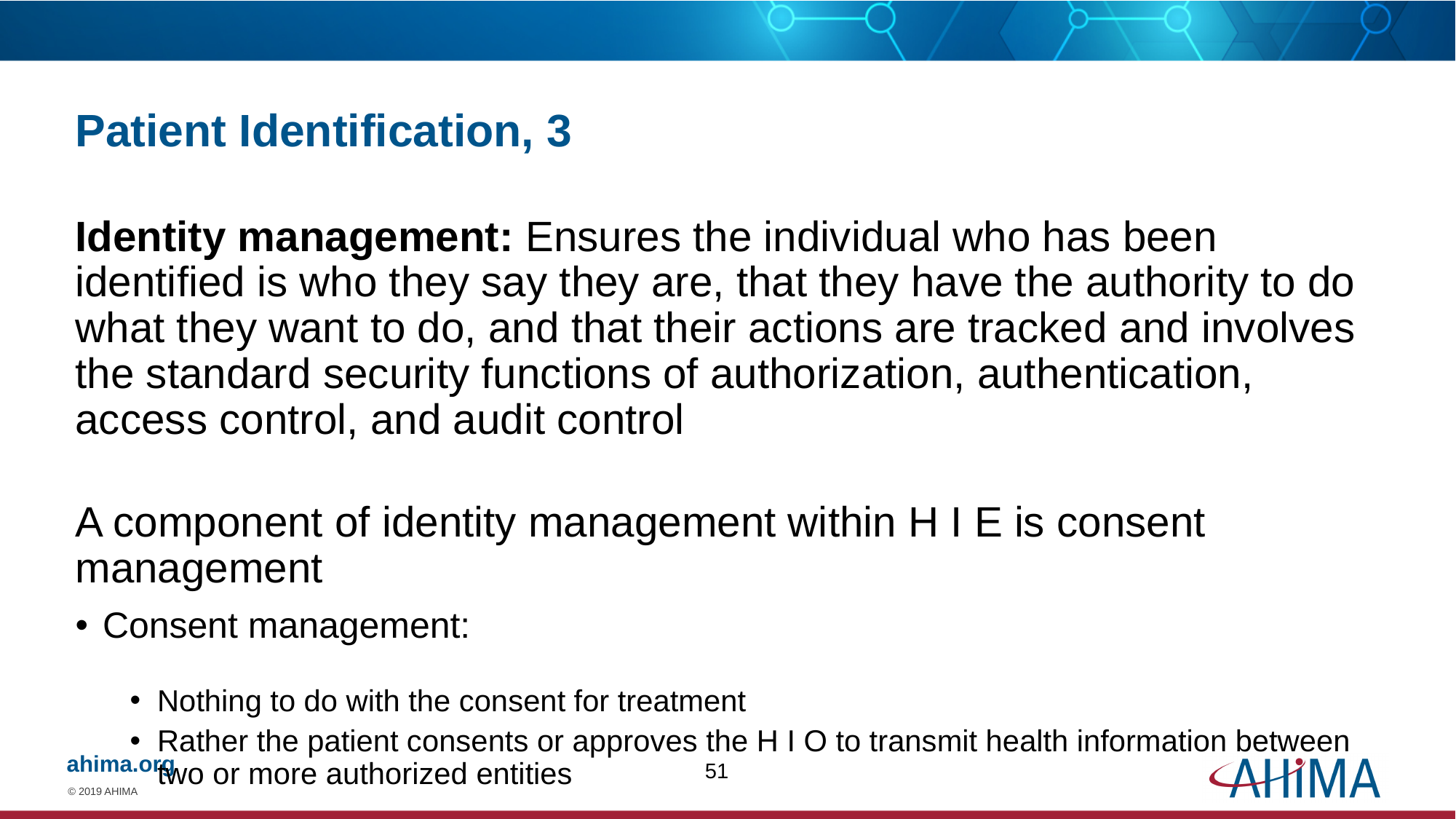

# Patient Identification, 3
Identity management: Ensures the individual who has been identified is who they say they are, that they have the authority to do what they want to do, and that their actions are tracked and involves the standard security functions of authorization, authentication, access control, and audit control

A component of identity management within H I E is consent management
Consent management:

Nothing to do with the consent for treatment
Rather the patient consents or approves the H I O to transmit health information between two or more authorized entities